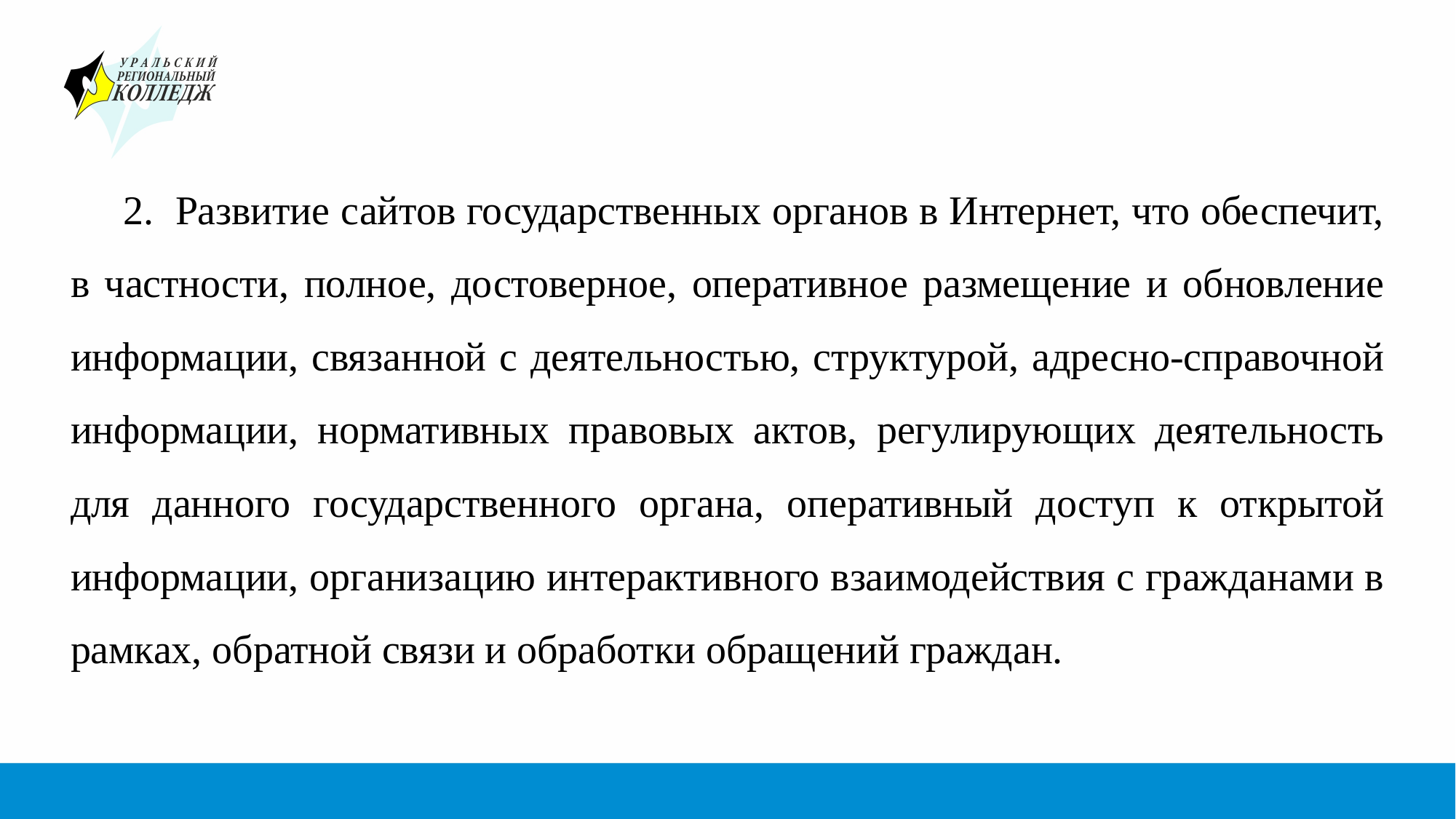

#
2.	Развитие сайтов государственных органов в Интернет, что обеспечит, в частности, полное, достоверное, оперативное размещение и обновление информации, связанной с деятельностью, структурой, адресно-справочной информации, нормативных правовых актов, регулирующих деятельность для данного государственного органа, оперативный доступ к открытой информации, организацию интерактивного взаимодействия с гражданами в рамках, обратной связи и обработки обращений граждан.